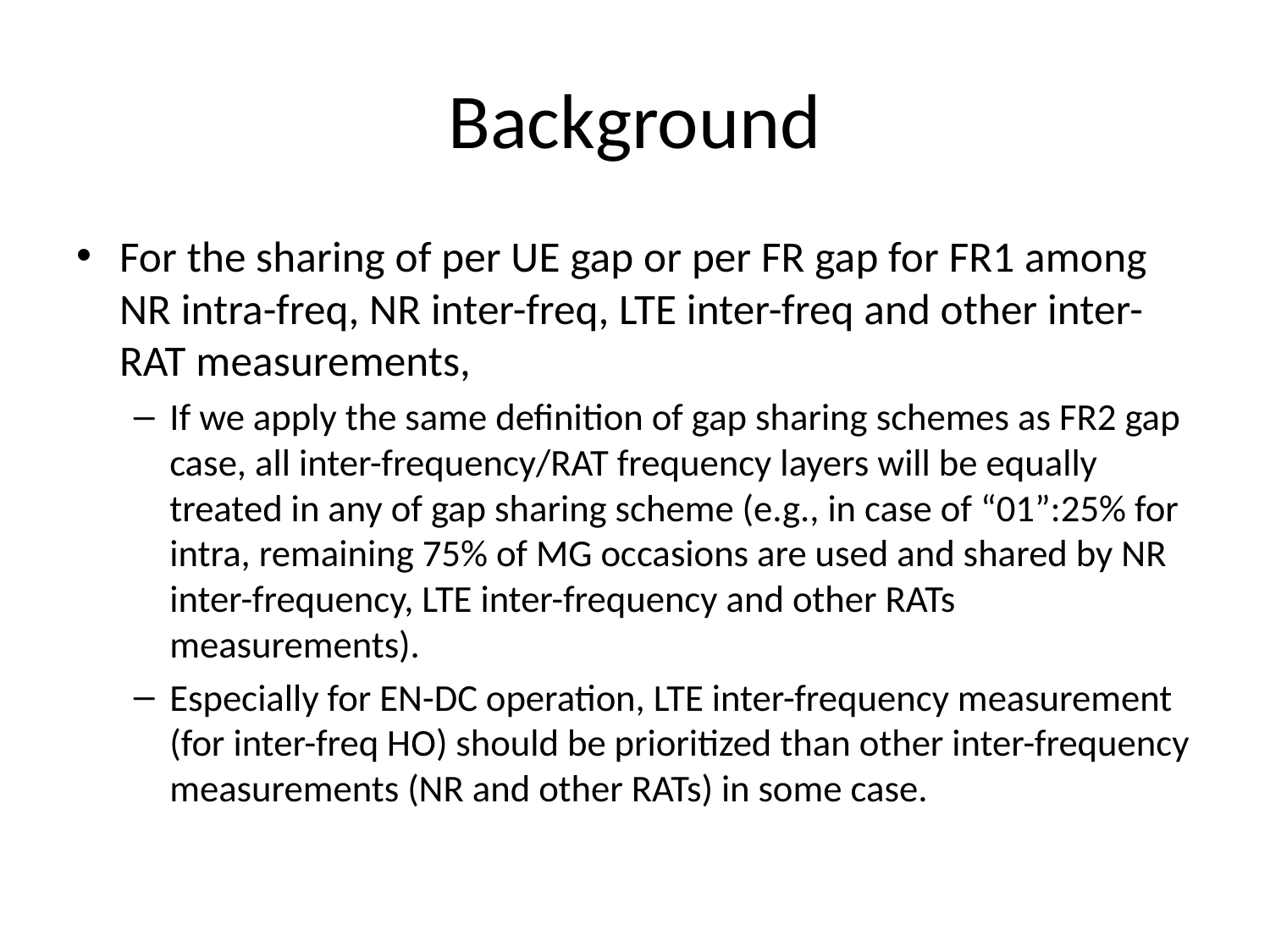

# Background
For the sharing of per UE gap or per FR gap for FR1 among NR intra-freq, NR inter-freq, LTE inter-freq and other inter-RAT measurements,
If we apply the same definition of gap sharing schemes as FR2 gap case, all inter-frequency/RAT frequency layers will be equally treated in any of gap sharing scheme (e.g., in case of “01”:25% for intra, remaining 75% of MG occasions are used and shared by NR inter-frequency, LTE inter-frequency and other RATs measurements).
Especially for EN-DC operation, LTE inter-frequency measurement (for inter-freq HO) should be prioritized than other inter-frequency measurements (NR and other RATs) in some case.